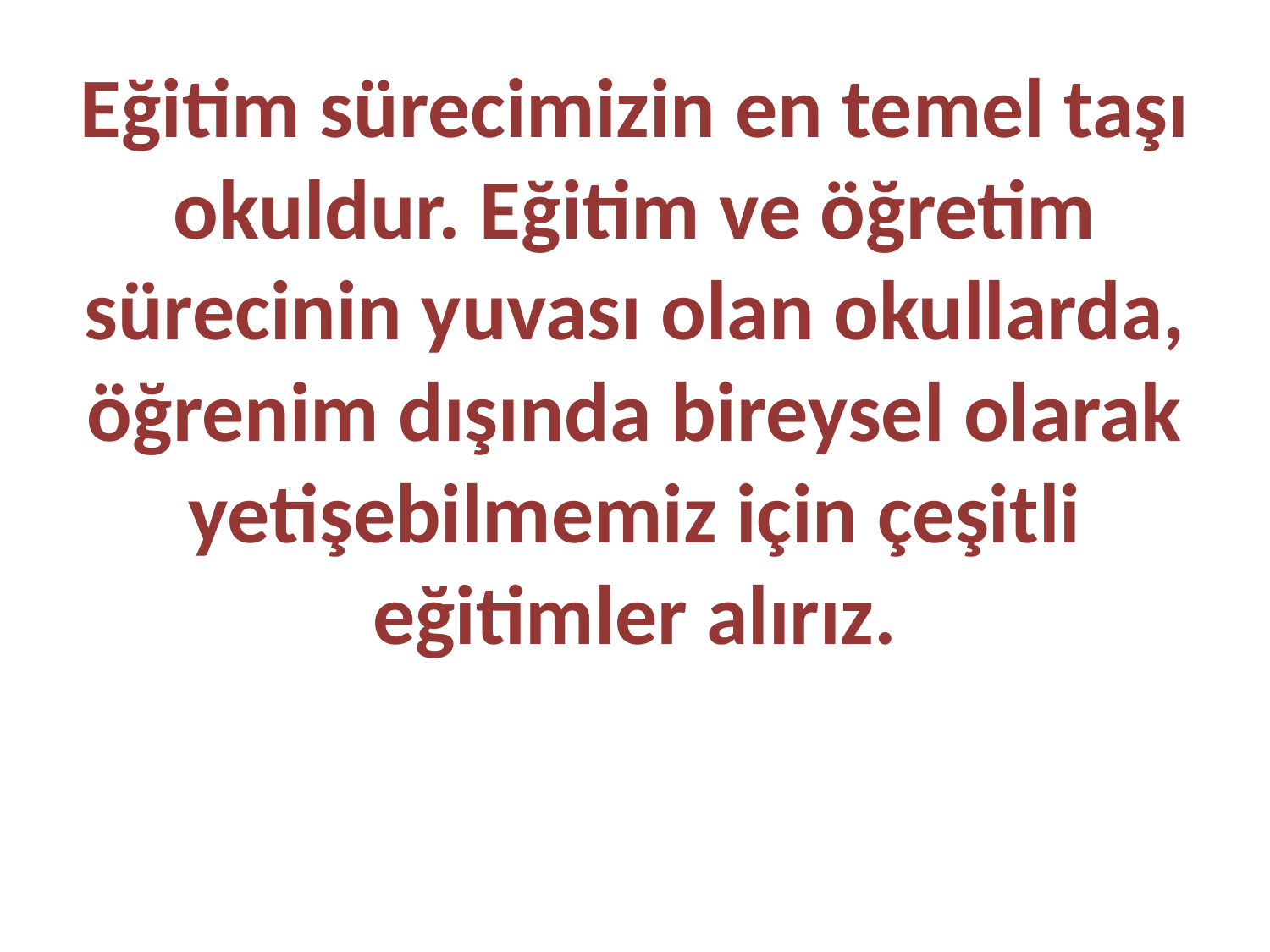

Eğitim sürecimizin en temel taşı okuldur. Eğitim ve öğretim sürecinin yuvası olan okullarda, öğrenim dışında bireysel olarak yetişebilmemiz için çeşitli eğitimler alırız.